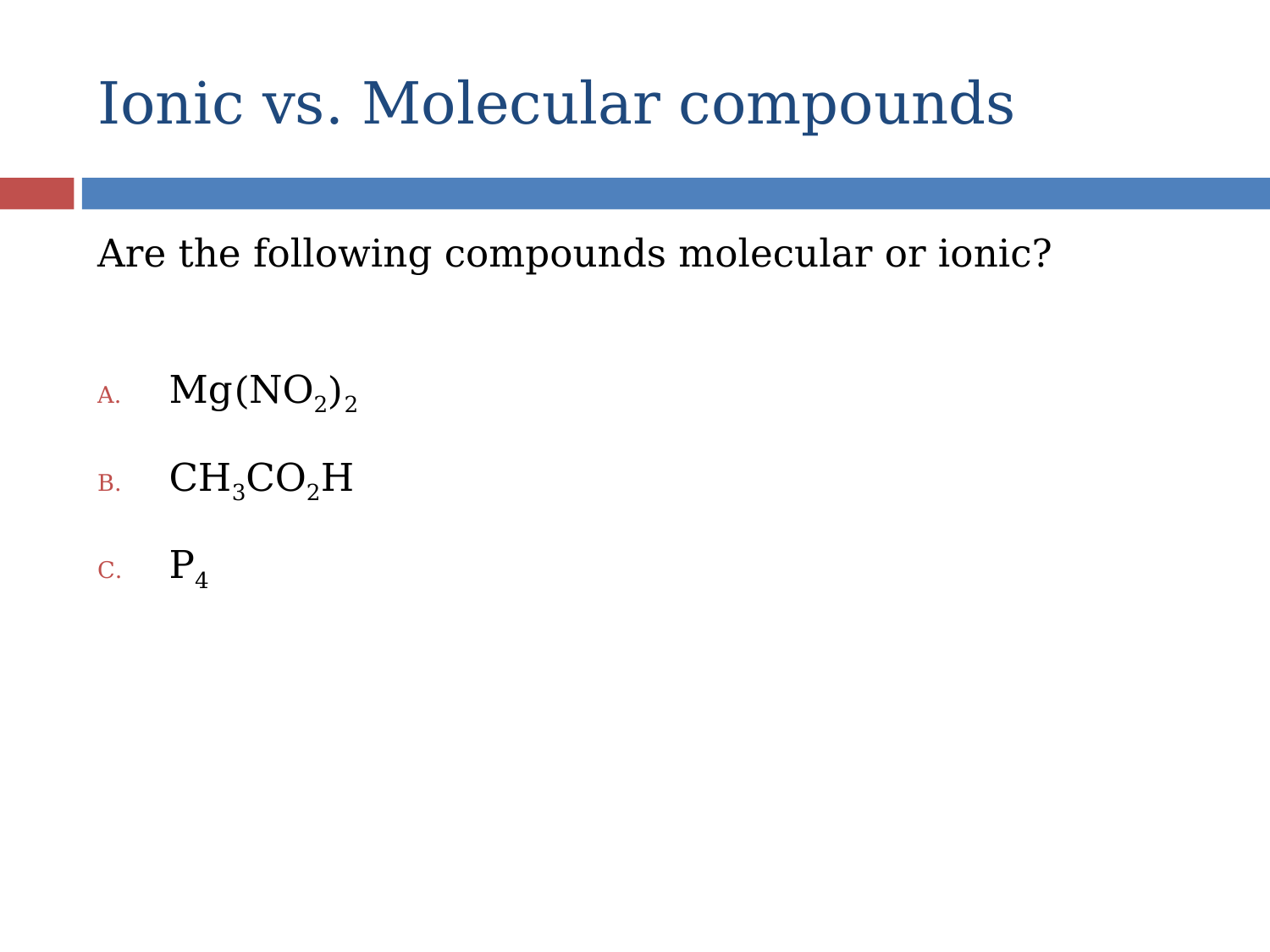

# Ionic vs. Molecular compounds
Are the following compounds molecular or ionic?

Mg(NO2)2
CH3CO2H
P4